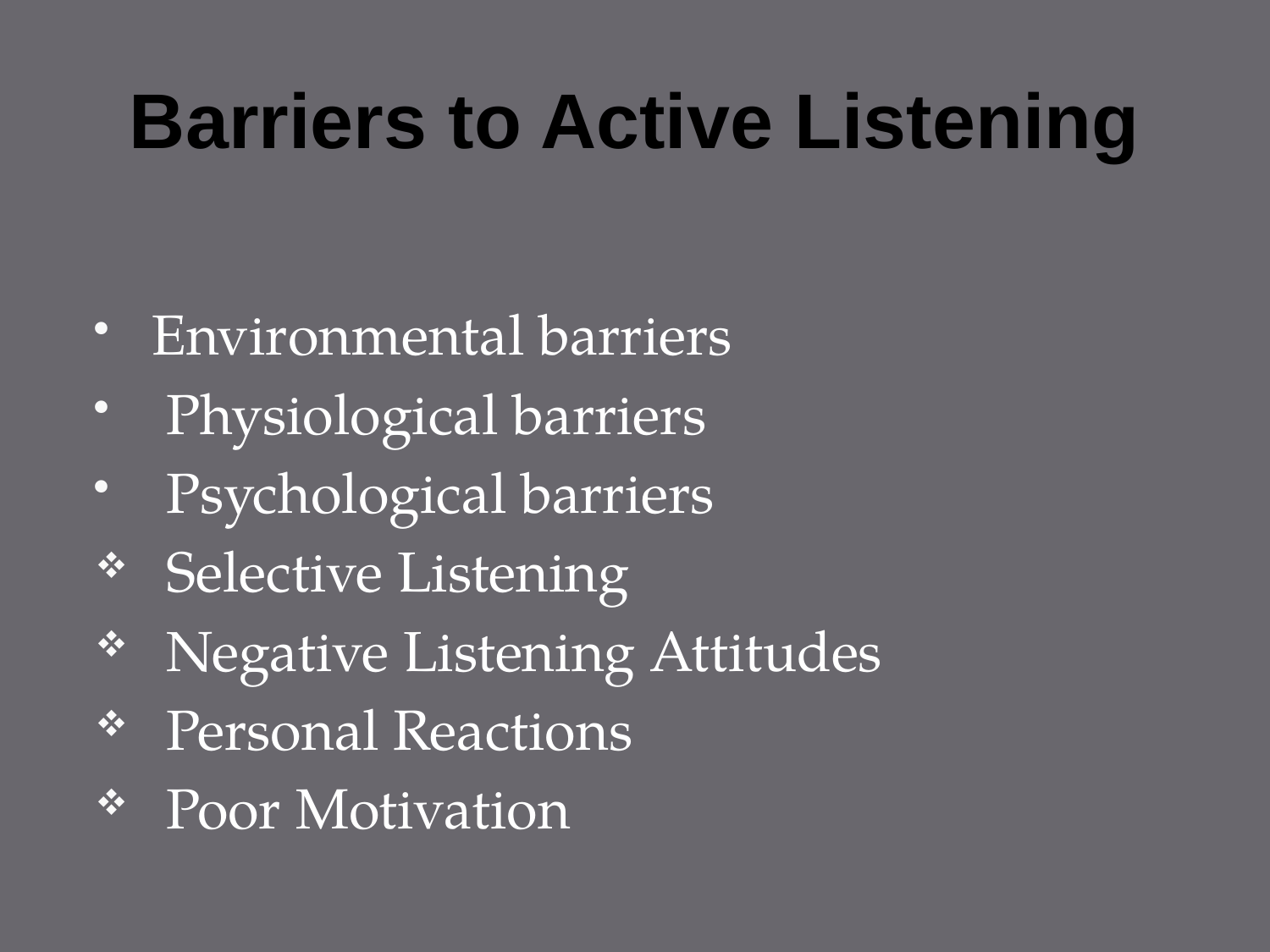

# Barriers to Active Listening

Environmental barriers
 Physiological barriers
 Psychological barriers
 Selective Listening
 Negative Listening Attitudes
 Personal Reactions
 Poor Motivation